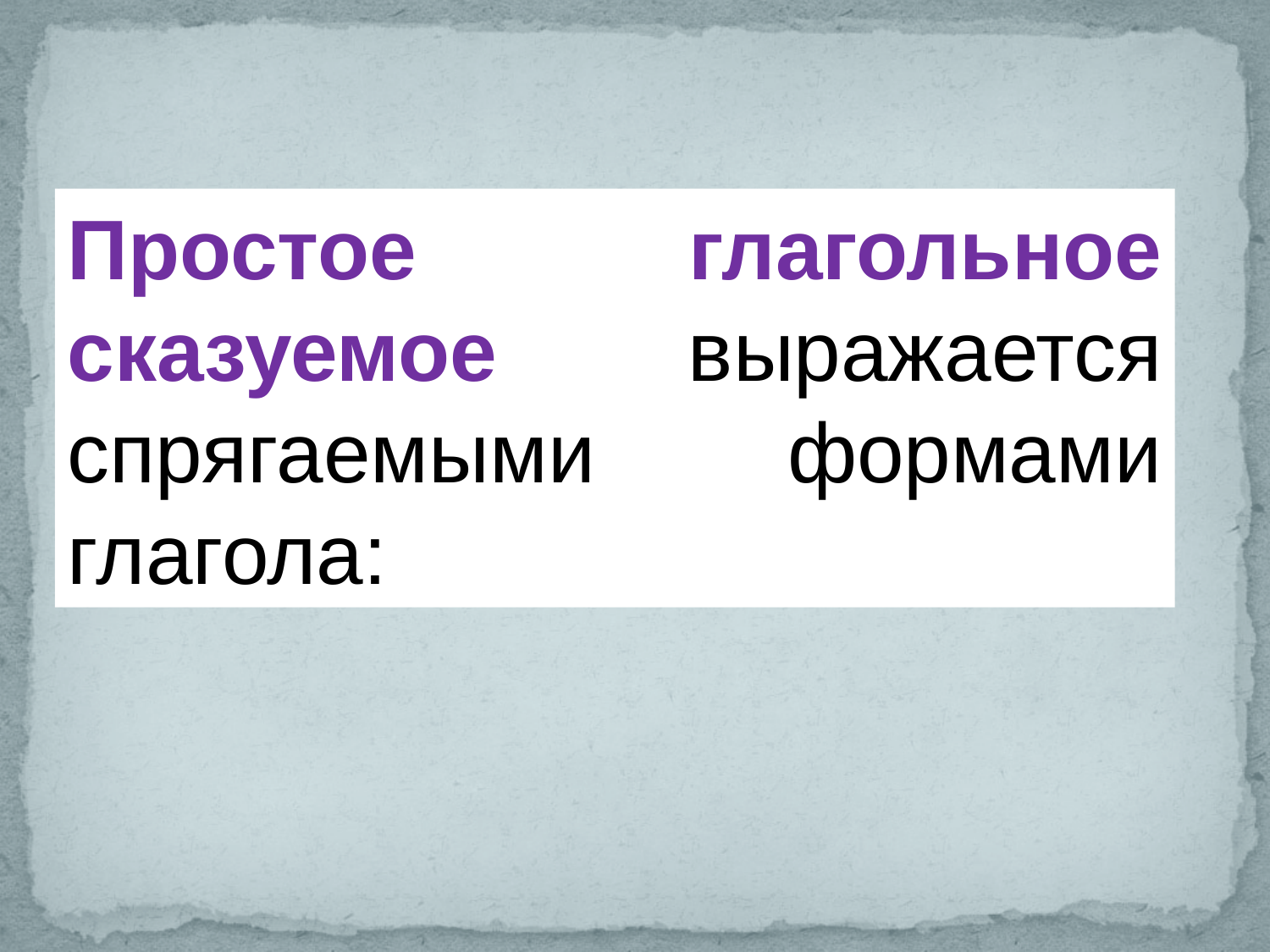

Простое глагольное сказуемое выражается спрягаемыми формами глагола: